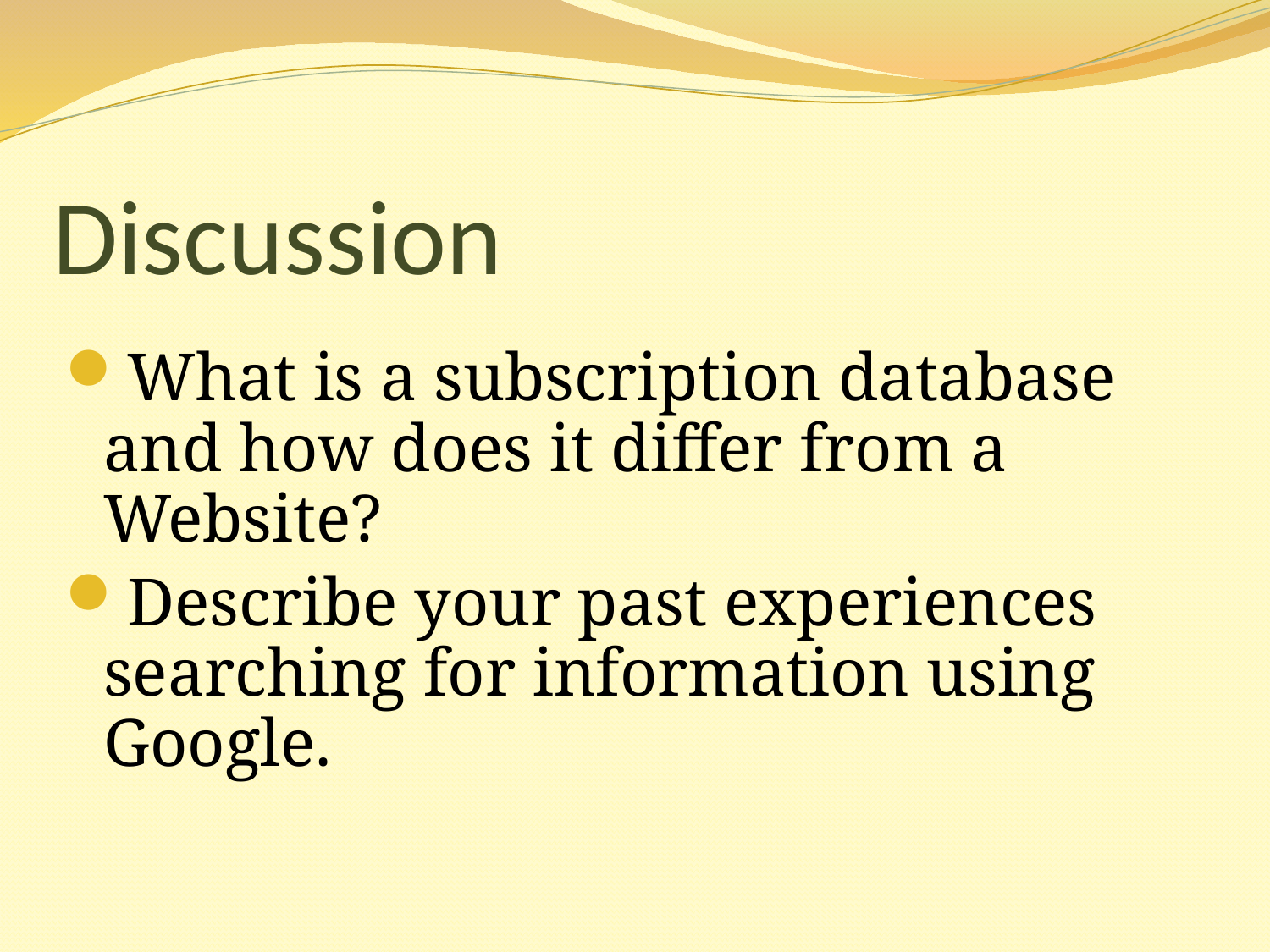

Discussion
What is a subscription database and how does it differ from a Website?
Describe your past experiences  searching for information using Google.